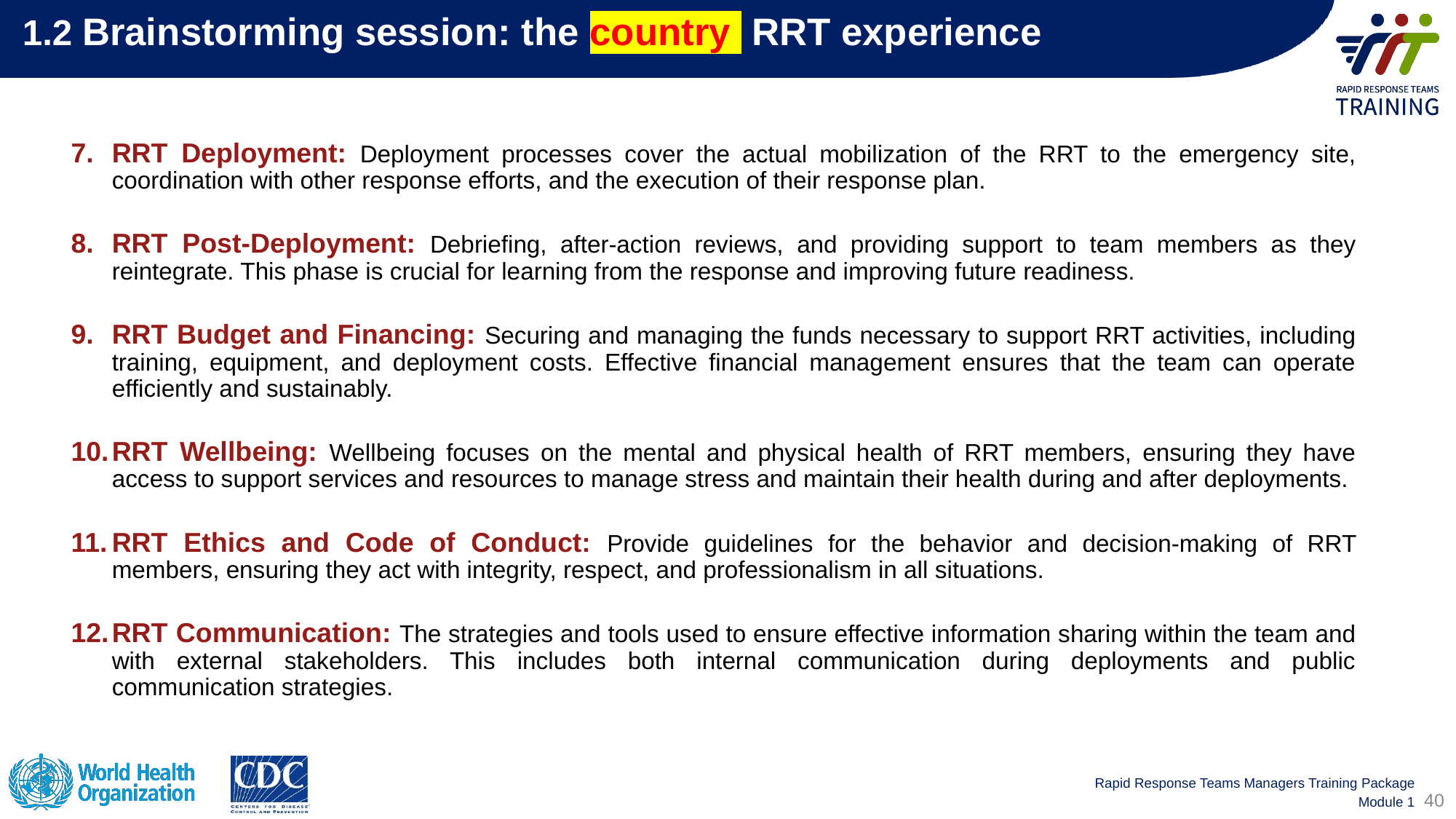

1.2 Brainstorming session: the country  RRT experience

RRT Deployment: Deployment processes cover the actual mobilization of the RRT to the emergency site, coordination with other response efforts, and the execution of their response plan.

RRT Post-Deployment: Debriefing, after-action reviews, and providing support to team members as they reintegrate. This phase is crucial for learning from the response and improving future readiness.

RRT Budget and Financing: Securing and managing the funds necessary to support RRT activities, including training, equipment, and deployment costs. Effective financial management ensures that the team can operate efficiently and sustainably.

RRT Wellbeing: Wellbeing focuses on the mental and physical health of RRT members, ensuring they have access to support services and resources to manage stress and maintain their health during and after deployments.

RRT Ethics and Code of Conduct: Provide guidelines for the behavior and decision-making of RRT members, ensuring they act with integrity, respect, and professionalism in all situations.

RRT Communication: The strategies and tools used to ensure effective information sharing within the team and with external stakeholders. This includes both internal communication during deployments and public communication strategies.

40